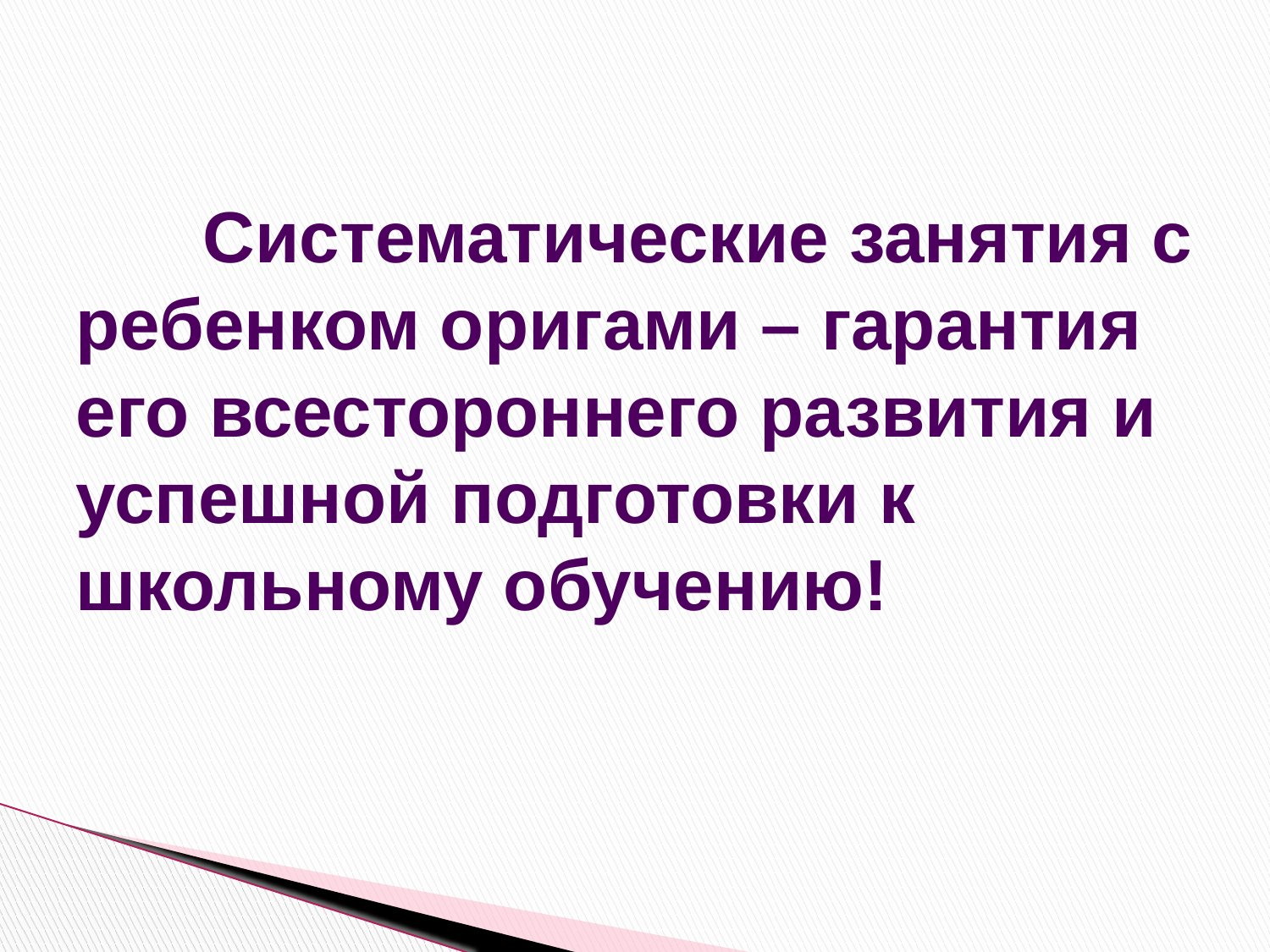

# Систематические занятия с ребенком оригами – гарантия его всестороннего развития и успешной подготовки к школьному обучению!